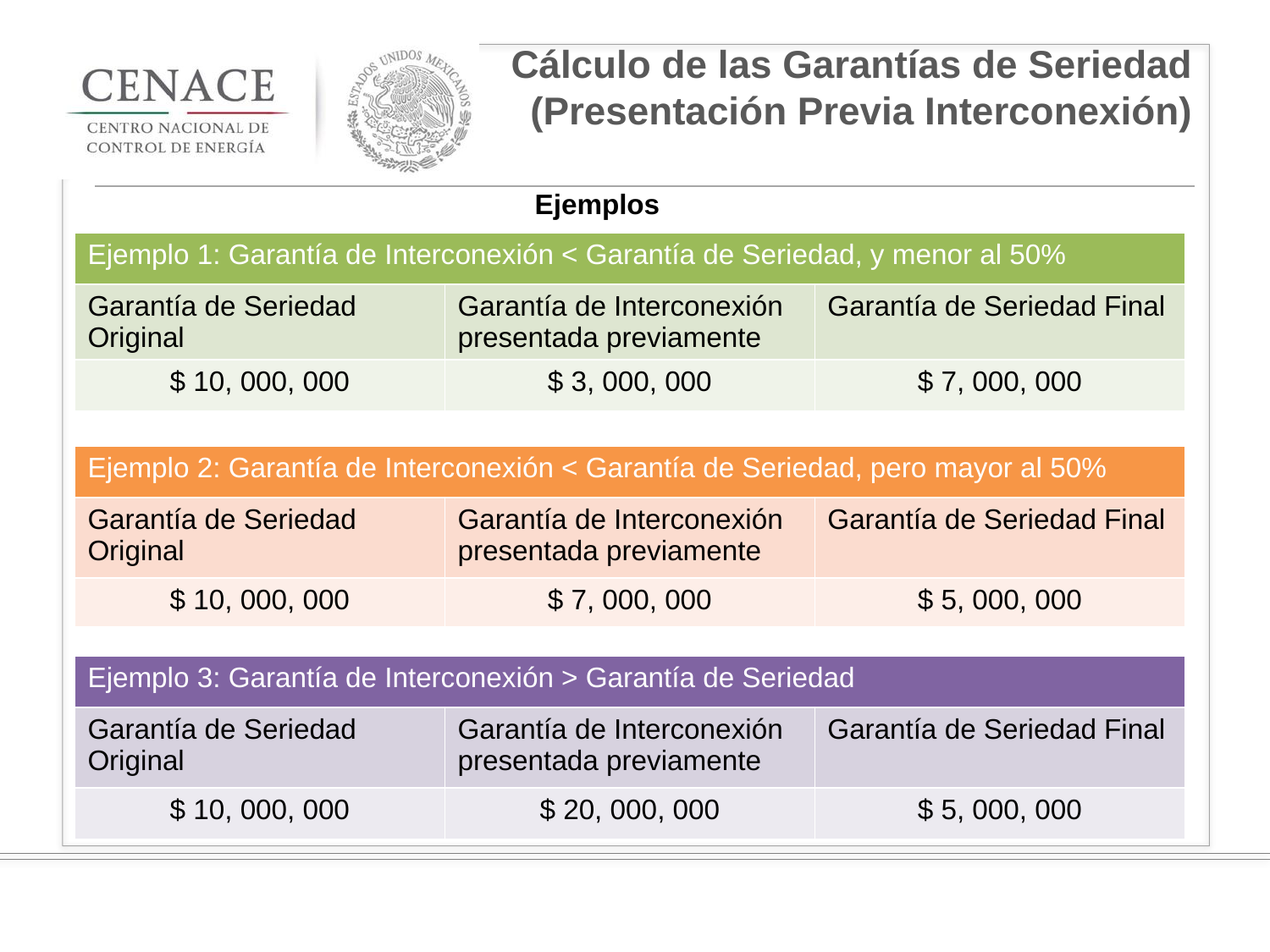

Cálculo de las Garantías de Seriedad
(Presentación Previa Interconexión)
Ejemplos
| Ejemplo 1: Garantía de Interconexión < Garantía de Seriedad, y menor al 50% |  |  |
| --- | --- | --- |
| Garantía de Seriedad Original | Garantía de Interconexión presentada previamente | Garantía de Seriedad Final |
| $ 10, 000, 000 | $ 3, 000, 000 | $ 7, 000, 000 |
| Ejemplo 2: Garantía de Interconexión < Garantía de Seriedad, pero mayor al 50% |  |  |
| --- | --- | --- |
| Garantía de Seriedad Original | Garantía de Interconexión presentada previamente | Garantía de Seriedad Final |
| $ 10, 000, 000 | $ 7, 000, 000 | $ 5, 000, 000 |
| Ejemplo 3: Garantía de Interconexión > Garantía de Seriedad |  |  |
| --- | --- | --- |
| Garantía de Seriedad Original | Garantía de Interconexión presentada previamente | Garantía de Seriedad Final |
| $ 10, 000, 000 | $ 20, 000, 000 | $ 5, 000, 000 |